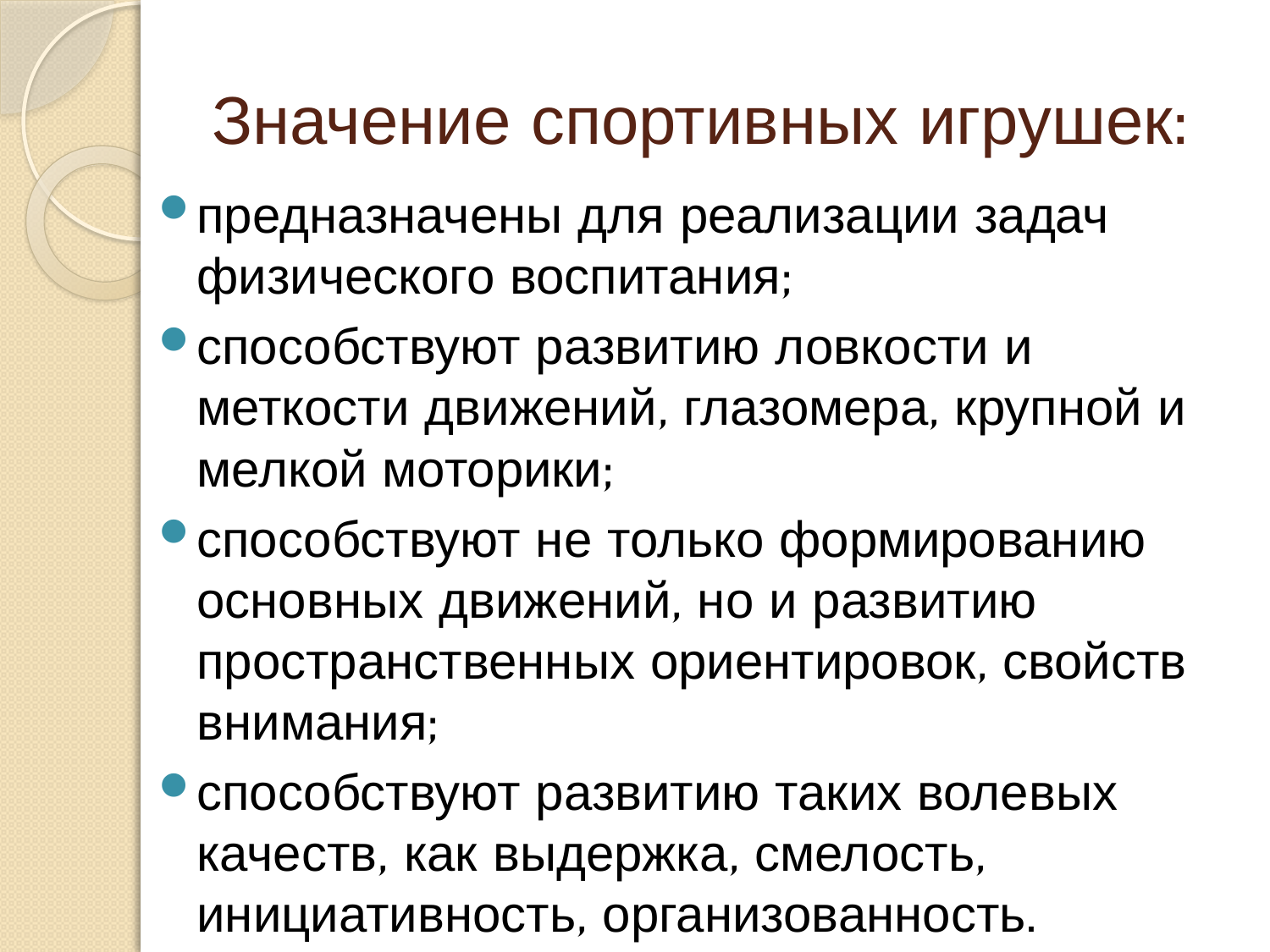

# Значение спортивных игрушек:
предназначены для реализации задач физического воспитания;
способствуют развитию ловкости и меткости движений, глазомера, крупной и мелкой моторики;
способствуют не только формированию основных движений, но и развитию пространственных ориентировок, свойств внимания;
способствуют развитию таких волевых качеств, как выдержка, смелость, инициативность, организованность.